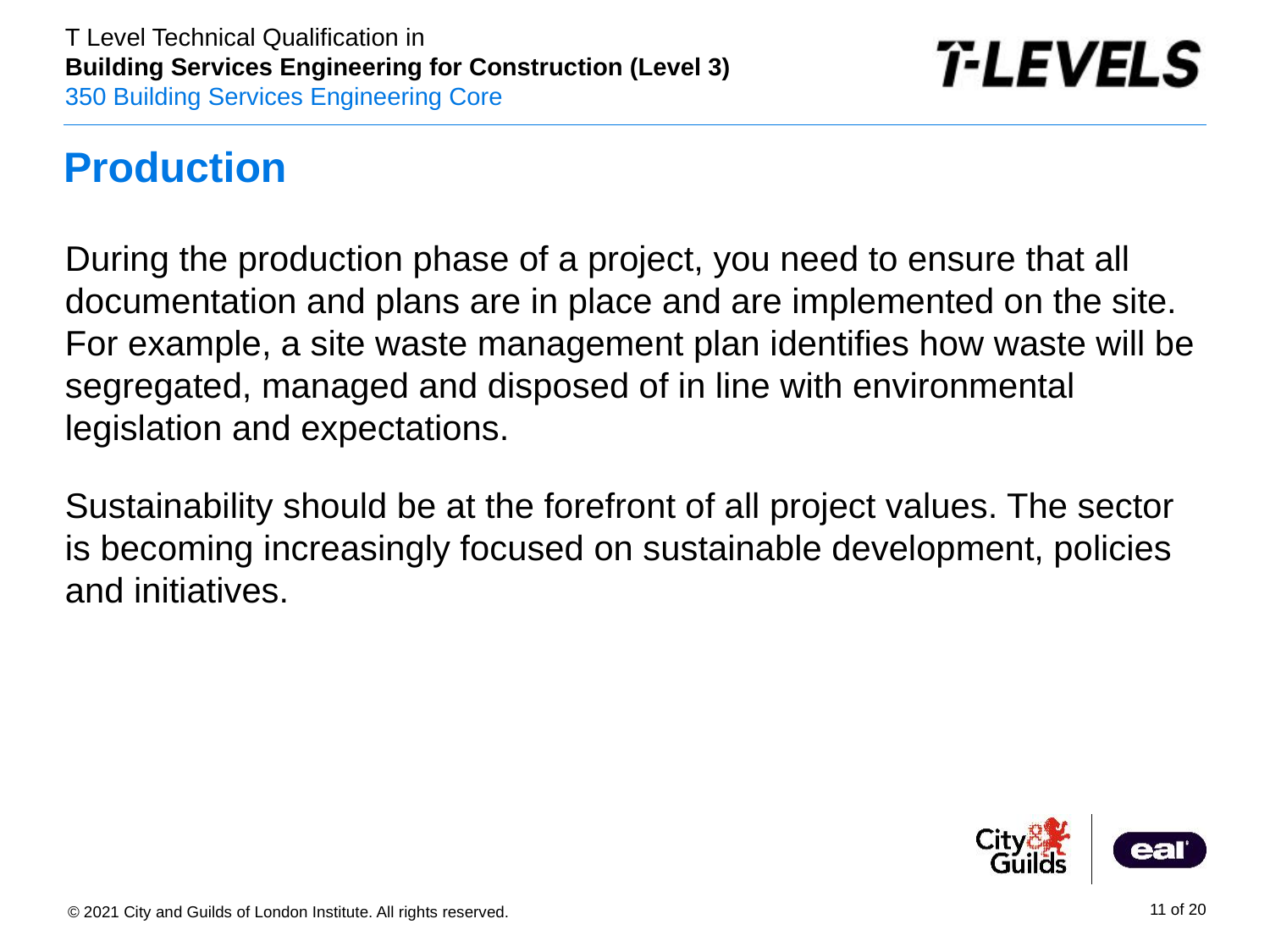

# Production
During the production phase of a project, you need to ensure that all documentation and plans are in place and are implemented on the site. For example, a site waste management plan identifies how waste will be segregated, managed and disposed of in line with environmental legislation and expectations.
Sustainability should be at the forefront of all project values. The sector is becoming increasingly focused on sustainable development, policies and initiatives.